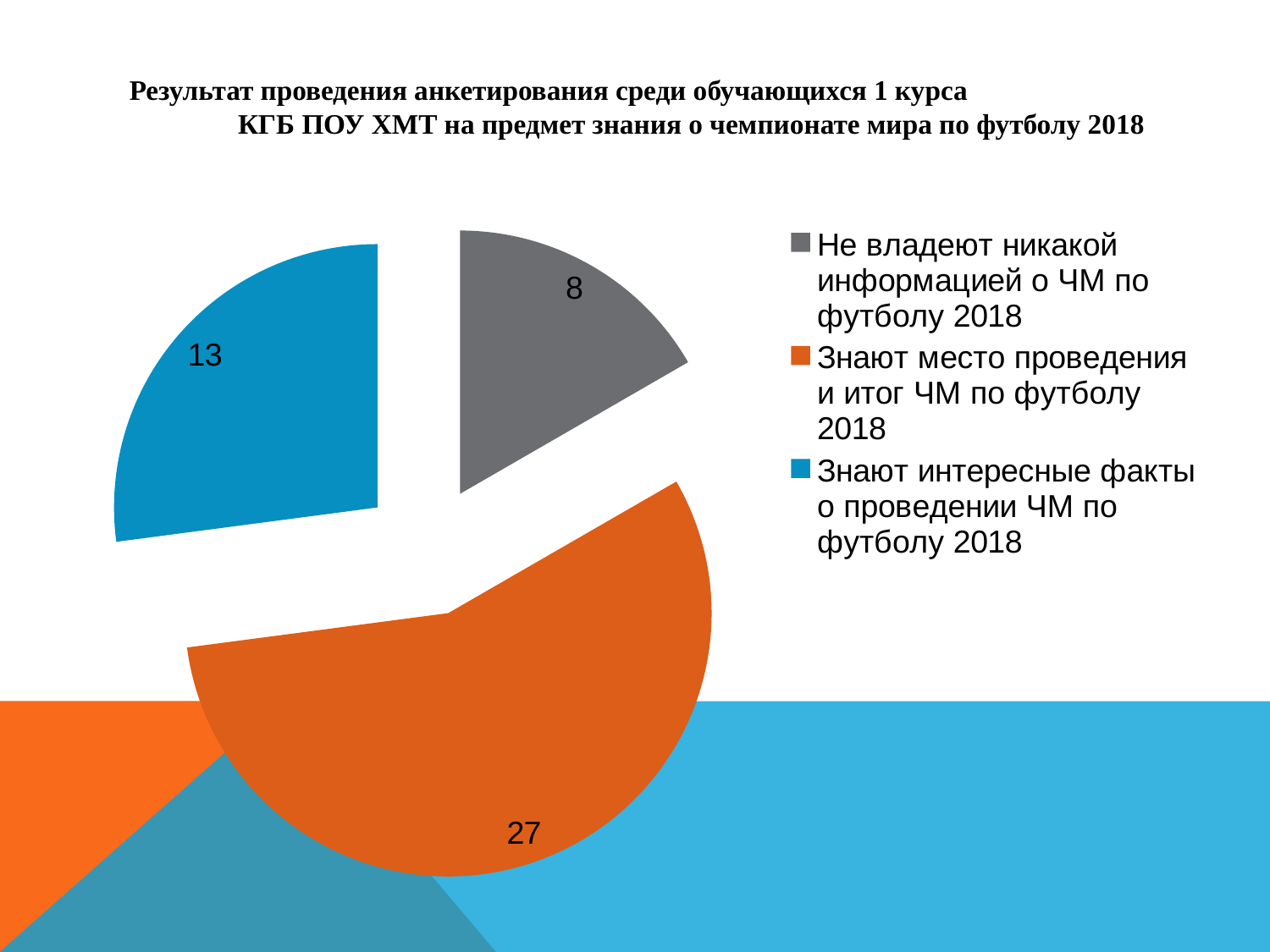

#
Результат проведения анкетирования среди обучающихся 1 курса                                   КГБ ПОУ ХМТ на предмет знания о чемпионате мира по футболу 2018

### Chart

| Category | Столбец1 |
|---|---|
| Не владеют никакой информацией о ЧМ по футболу 2018 | 8.0 |
| Знают место проведения и итог ЧМ по футболу 2018 | 27.0 |
| Знают интересные факты о проведении ЧМ по футболу 2018 | 13.0 |